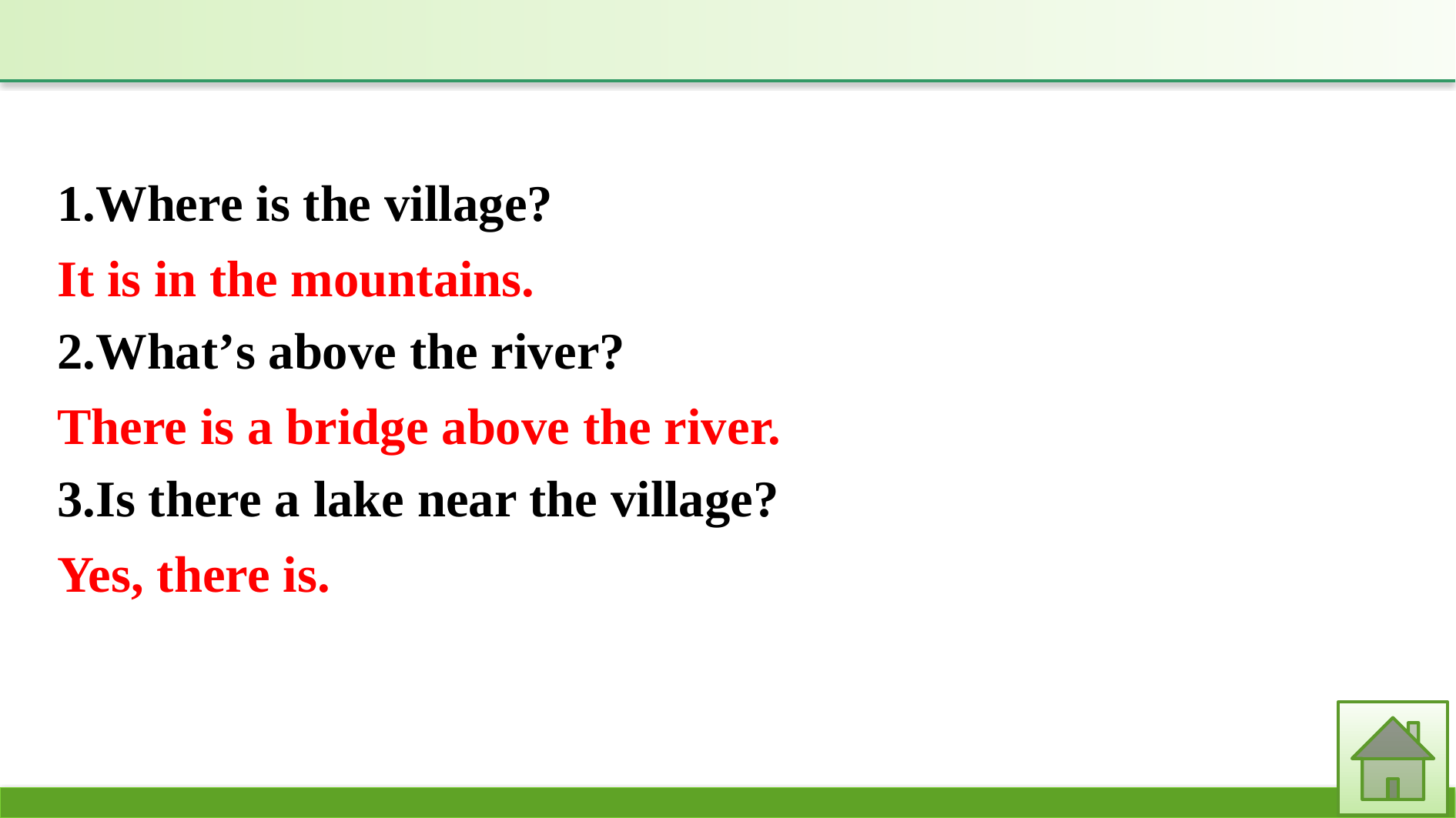

1.Where is the village?

2.What’s above the river?

3.Is there a lake near the village?
It is in the mountains.

There is a bridge above the river.

Yes, there is.